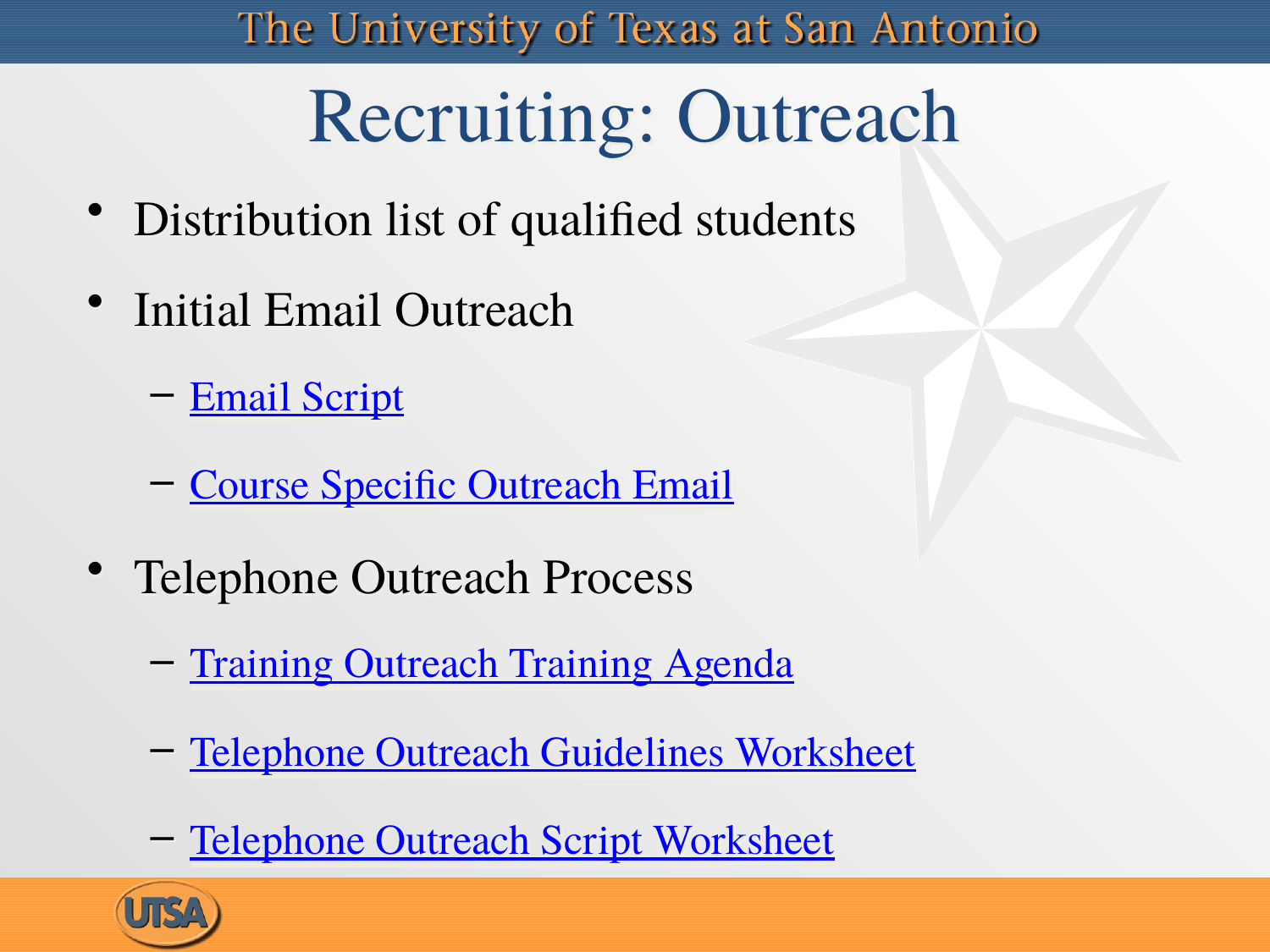

# Recruiting: Outreach
Distribution list of qualified students
Initial Email Outreach
Email Script
Course Specific Outreach Email
Telephone Outreach Process
Training Outreach Training Agenda
Telephone Outreach Guidelines Worksheet
Telephone Outreach Script Worksheet